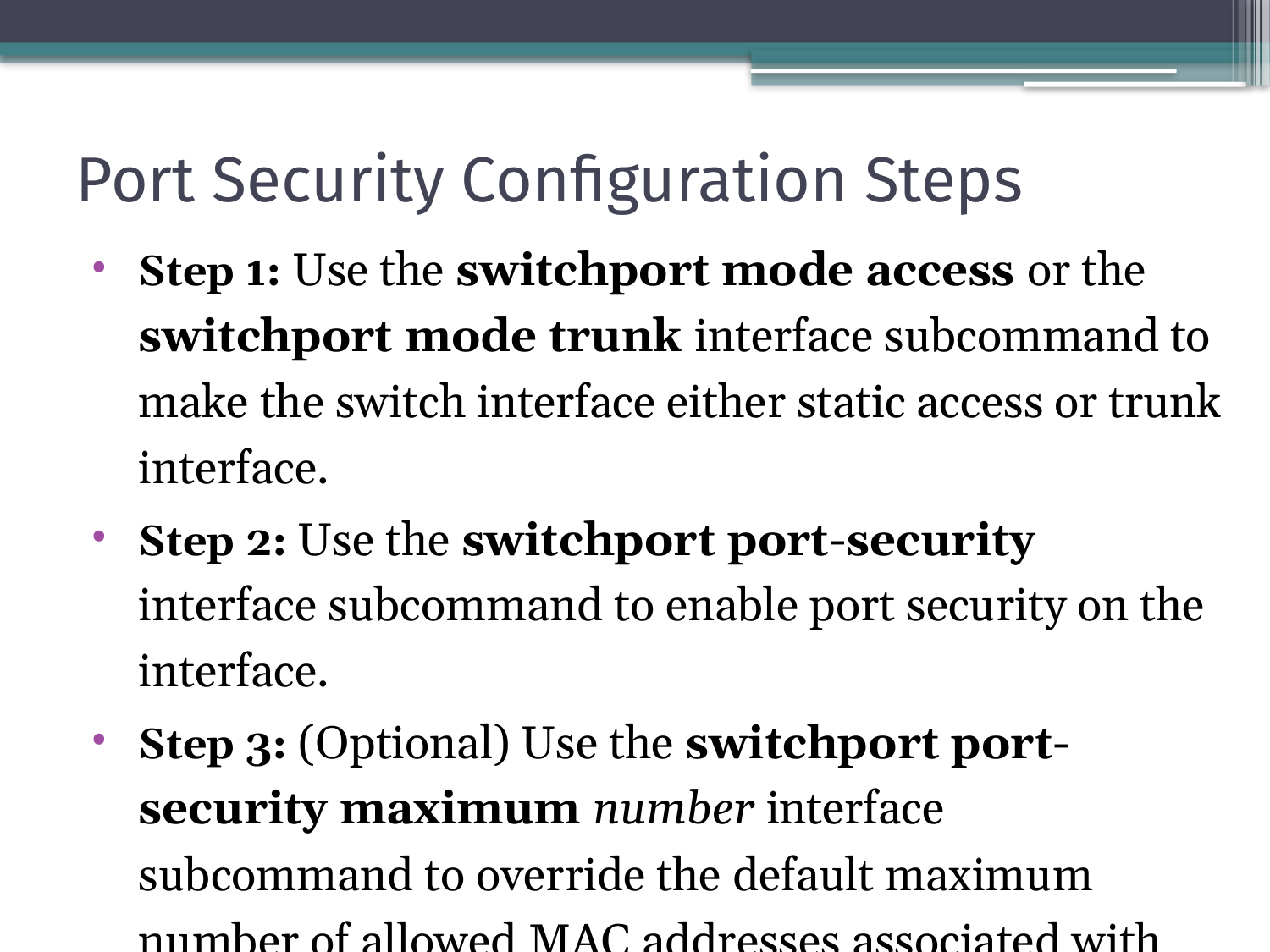

# Port Security Configuration Steps
Step 1: Use the switchport mode access or the switchport mode trunk interface subcommand to make the switch interface either static access or trunk interface.
Step 2: Use the switchport port-security interface subcommand to enable port security on the interface.
Step 3: (Optional) Use the switchport port-security maximum number interface subcommand to override the default maximum number of allowed MAC addresses associated with the interface (1).